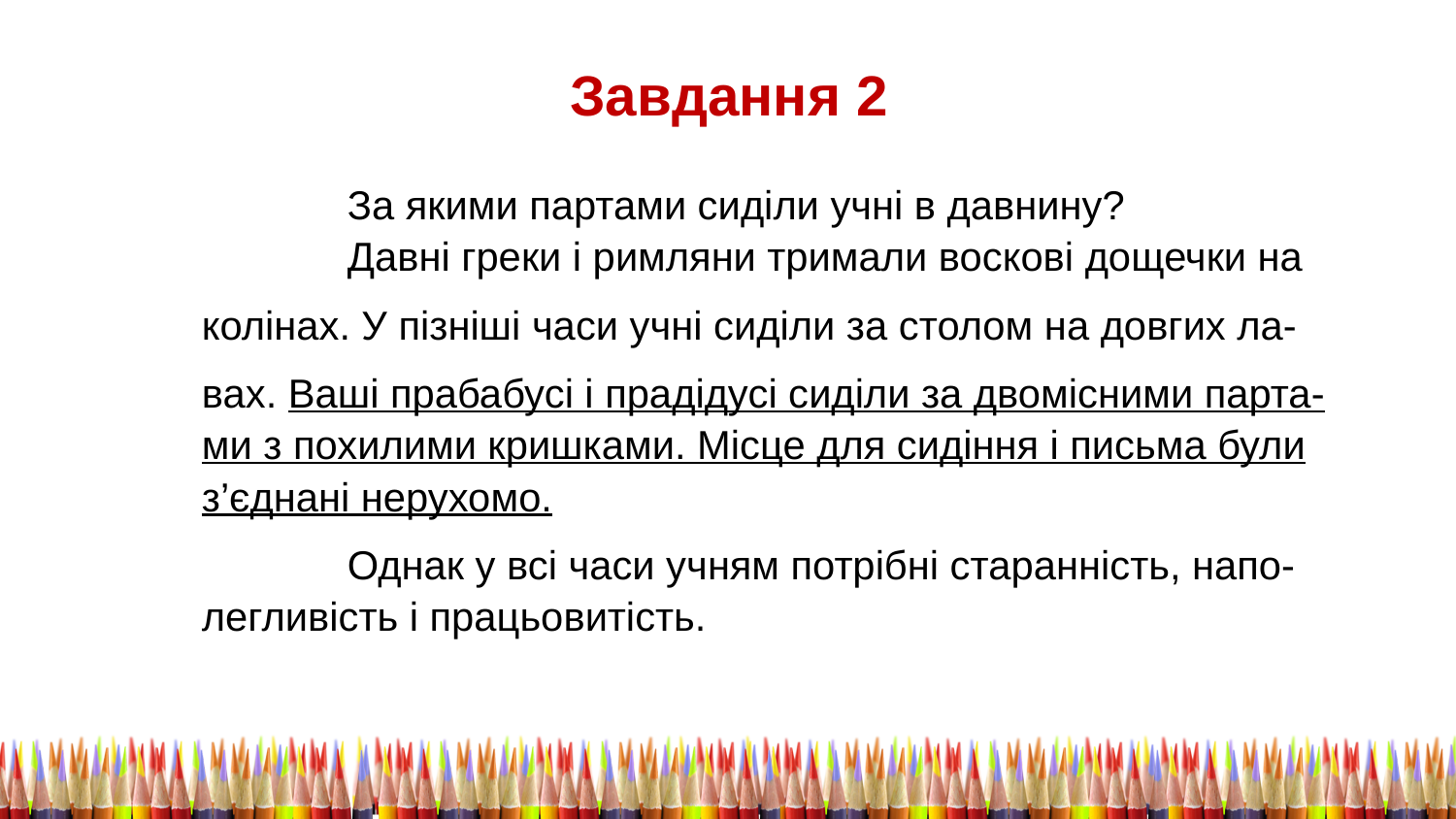

Завдання 2
	За якими партами сиділи учні в давнину?
	Давні греки і римляни тримали воскові дощечки на
колінах. У пізніші часи учні сиділи за столом на довгих ла-
вах. Ваші прабабусі і прадідусі сиділи за двомісними парта-ми з похилими кришками. Місце для сидіння і письма були з’єднані нерухомо.
	Однак у всі часи учням потрібні старанність, напо-
легливість і працьовитість.